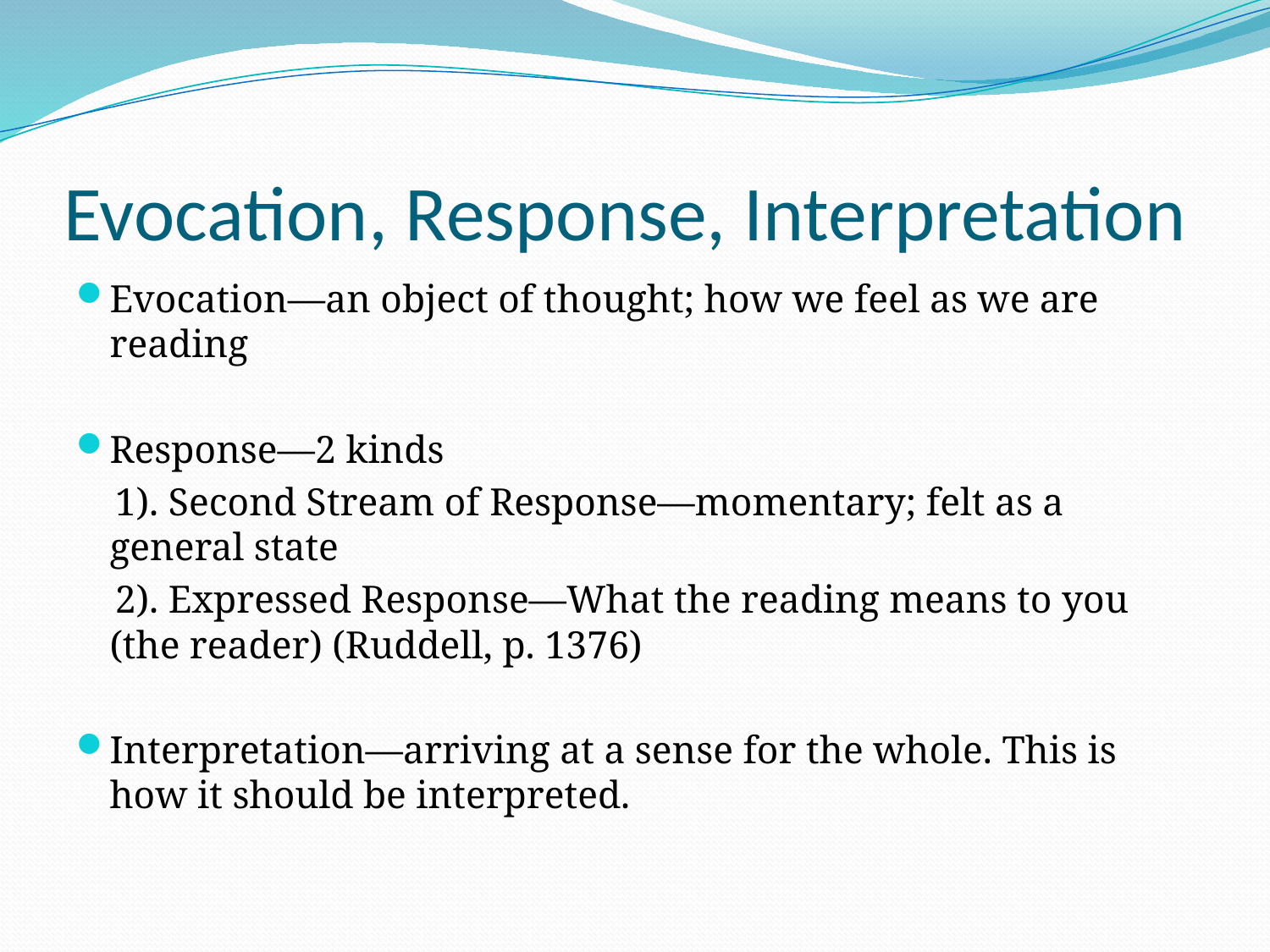

# Evocation, Response, Interpretation
Evocation—an object of thought; how we feel as we are reading

Response—2 kinds
    1). Second Stream of Response—momentary; felt as a general state
    2). Expressed Response—What the reading means to you (the reader) (Ruddell, p. 1376)

Interpretation—arriving at a sense for the whole. This is how it should be interpreted.